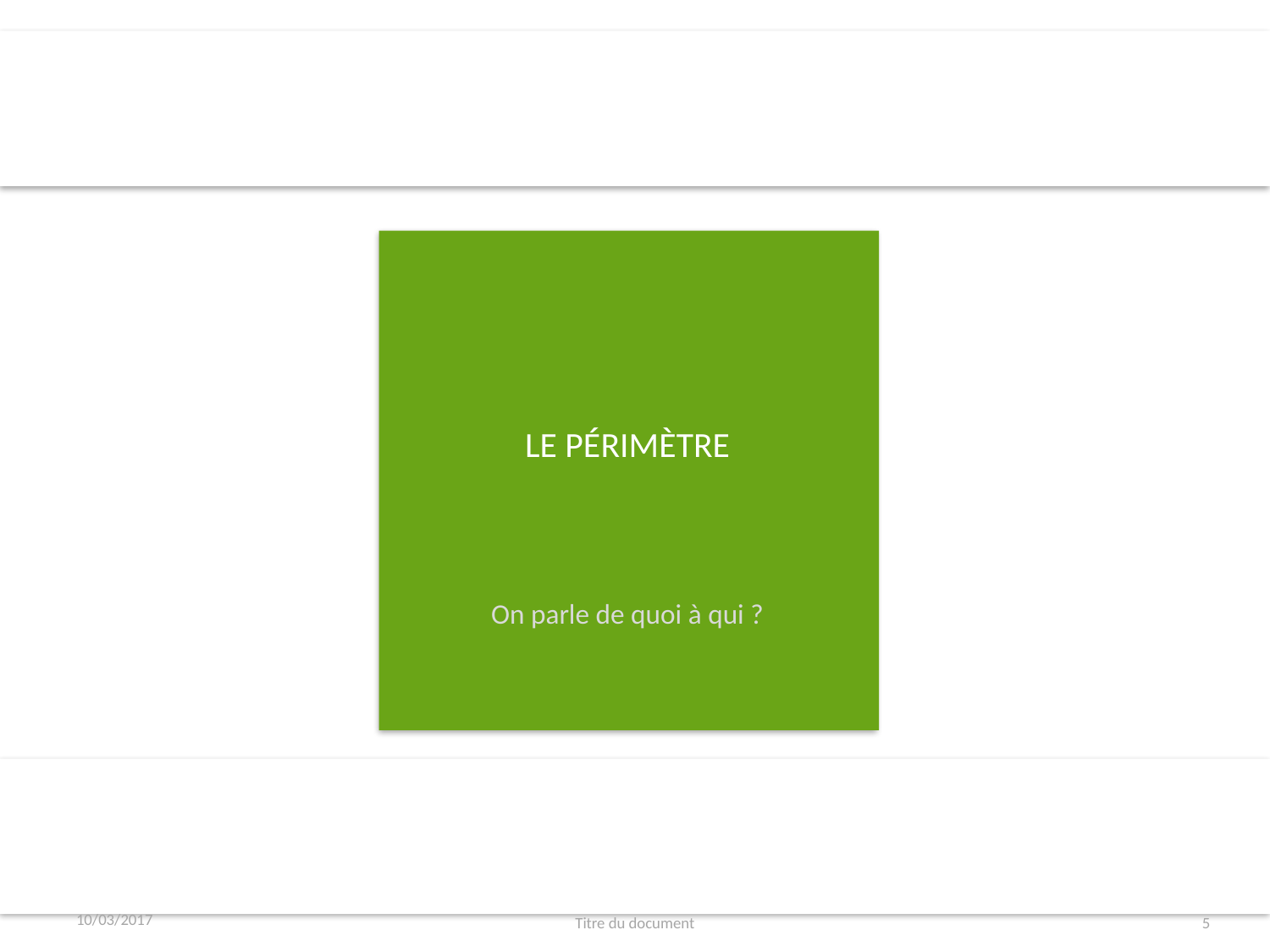

# Le Périmètre
On parle de quoi à qui ?
10/03/2017
Titre du document
5